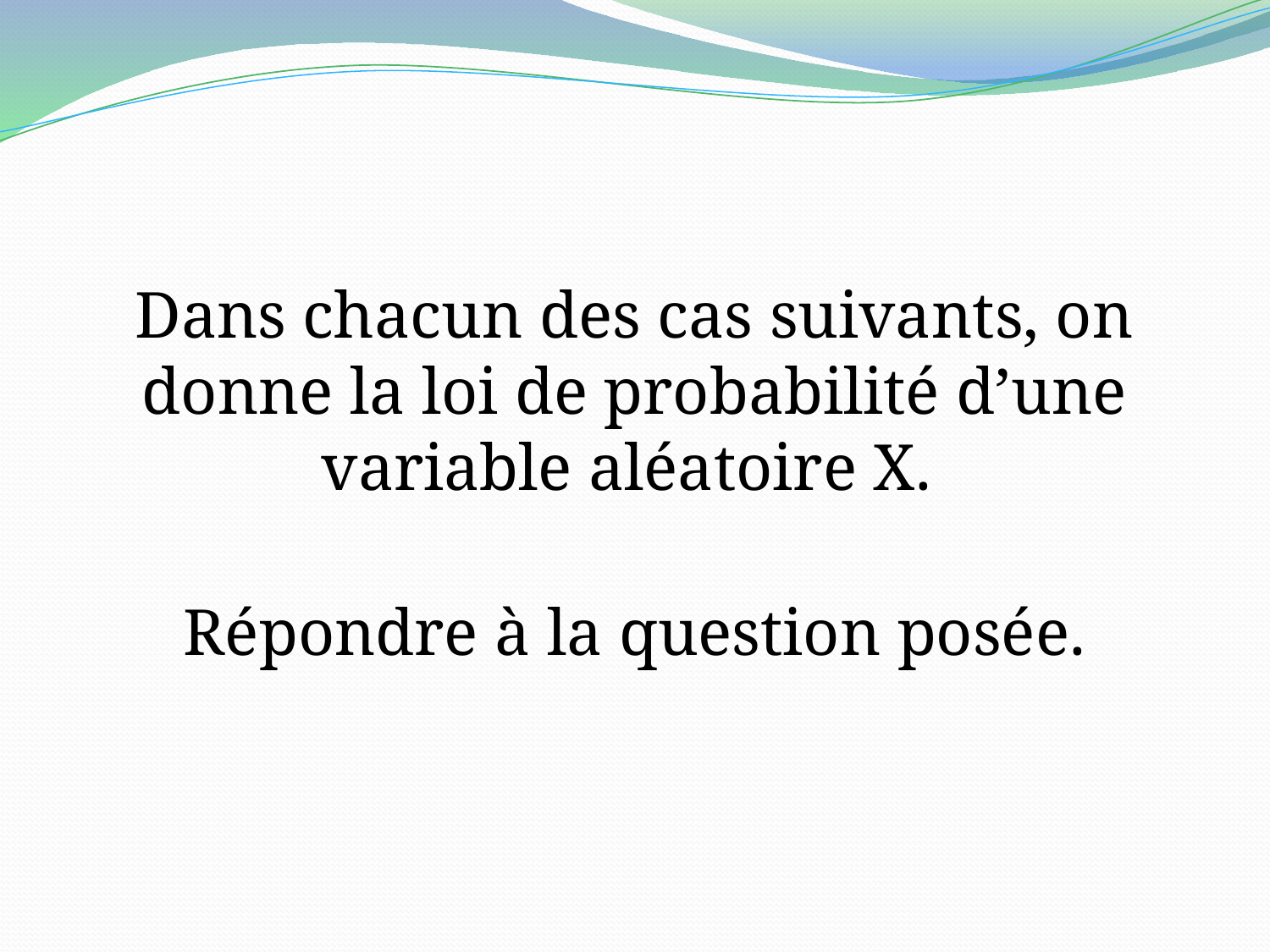

Dans chacun des cas suivants, on donne la loi de probabilité d’une variable aléatoire X.
Répondre à la question posée.